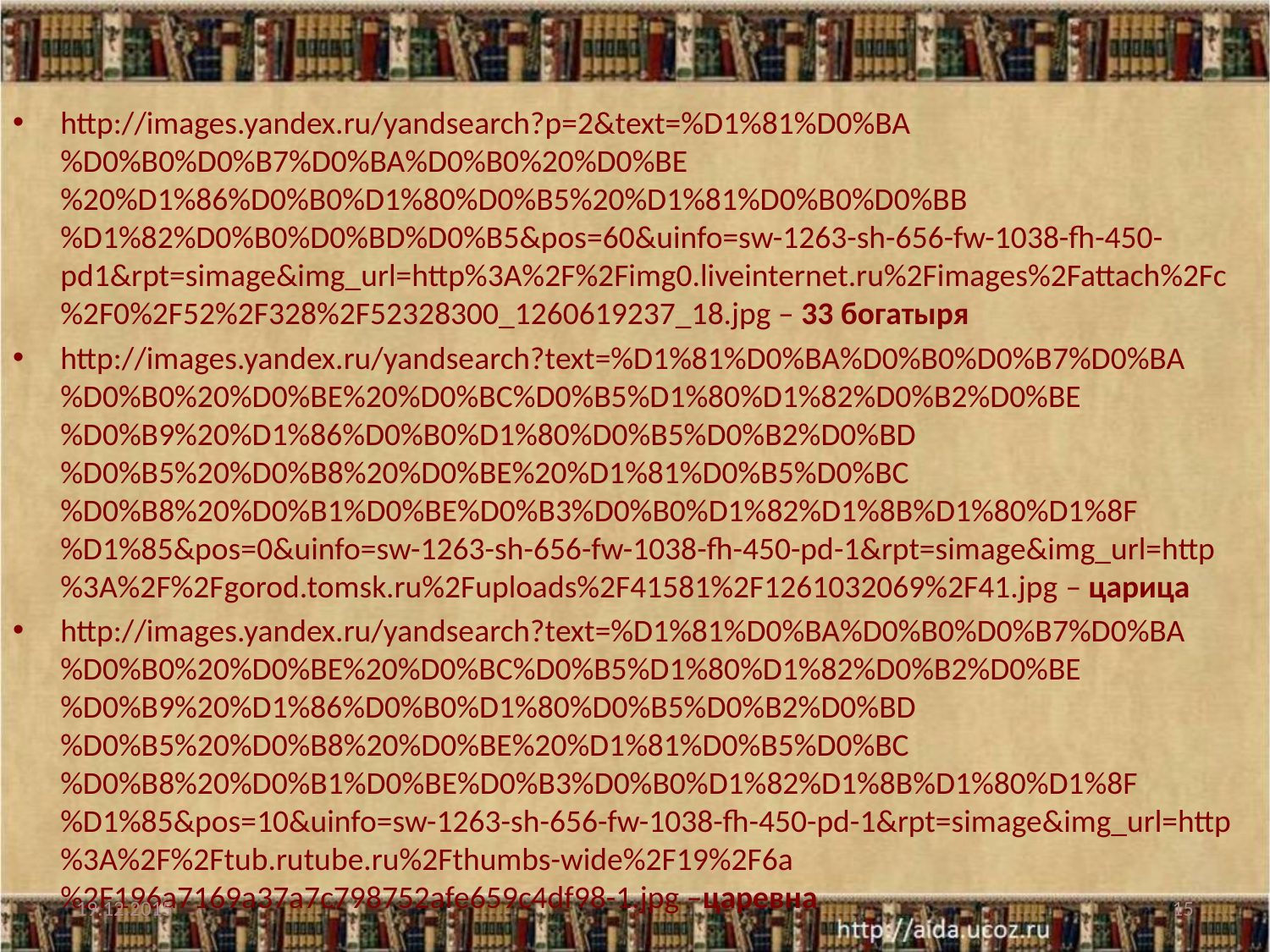

http://images.yandex.ru/yandsearch?p=2&text=%D1%81%D0%BA%D0%B0%D0%B7%D0%BA%D0%B0%20%D0%BE%20%D1%86%D0%B0%D1%80%D0%B5%20%D1%81%D0%B0%D0%BB%D1%82%D0%B0%D0%BD%D0%B5&pos=60&uinfo=sw-1263-sh-656-fw-1038-fh-450-pd1&rpt=simage&img_url=http%3A%2F%2Fimg0.liveinternet.ru%2Fimages%2Fattach%2Fc%2F0%2F52%2F328%2F52328300_1260619237_18.jpg – 33 богатыря
http://images.yandex.ru/yandsearch?text=%D1%81%D0%BA%D0%B0%D0%B7%D0%BA%D0%B0%20%D0%BE%20%D0%BC%D0%B5%D1%80%D1%82%D0%B2%D0%BE%D0%B9%20%D1%86%D0%B0%D1%80%D0%B5%D0%B2%D0%BD%D0%B5%20%D0%B8%20%D0%BE%20%D1%81%D0%B5%D0%BC%D0%B8%20%D0%B1%D0%BE%D0%B3%D0%B0%D1%82%D1%8B%D1%80%D1%8F%D1%85&pos=0&uinfo=sw-1263-sh-656-fw-1038-fh-450-pd-1&rpt=simage&img_url=http%3A%2F%2Fgorod.tomsk.ru%2Fuploads%2F41581%2F1261032069%2F41.jpg – царица
http://images.yandex.ru/yandsearch?text=%D1%81%D0%BA%D0%B0%D0%B7%D0%BA%D0%B0%20%D0%BE%20%D0%BC%D0%B5%D1%80%D1%82%D0%B2%D0%BE%D0%B9%20%D1%86%D0%B0%D1%80%D0%B5%D0%B2%D0%BD%D0%B5%20%D0%B8%20%D0%BE%20%D1%81%D0%B5%D0%BC%D0%B8%20%D0%B1%D0%BE%D0%B3%D0%B0%D1%82%D1%8B%D1%80%D1%8F%D1%85&pos=10&uinfo=sw-1263-sh-656-fw-1038-fh-450-pd-1&rpt=simage&img_url=http%3A%2F%2Ftub.rutube.ru%2Fthumbs-wide%2F19%2F6a%2F196a7169a37a7c798752afe659c4df98-1.jpg –царевна
19.12.2015
15